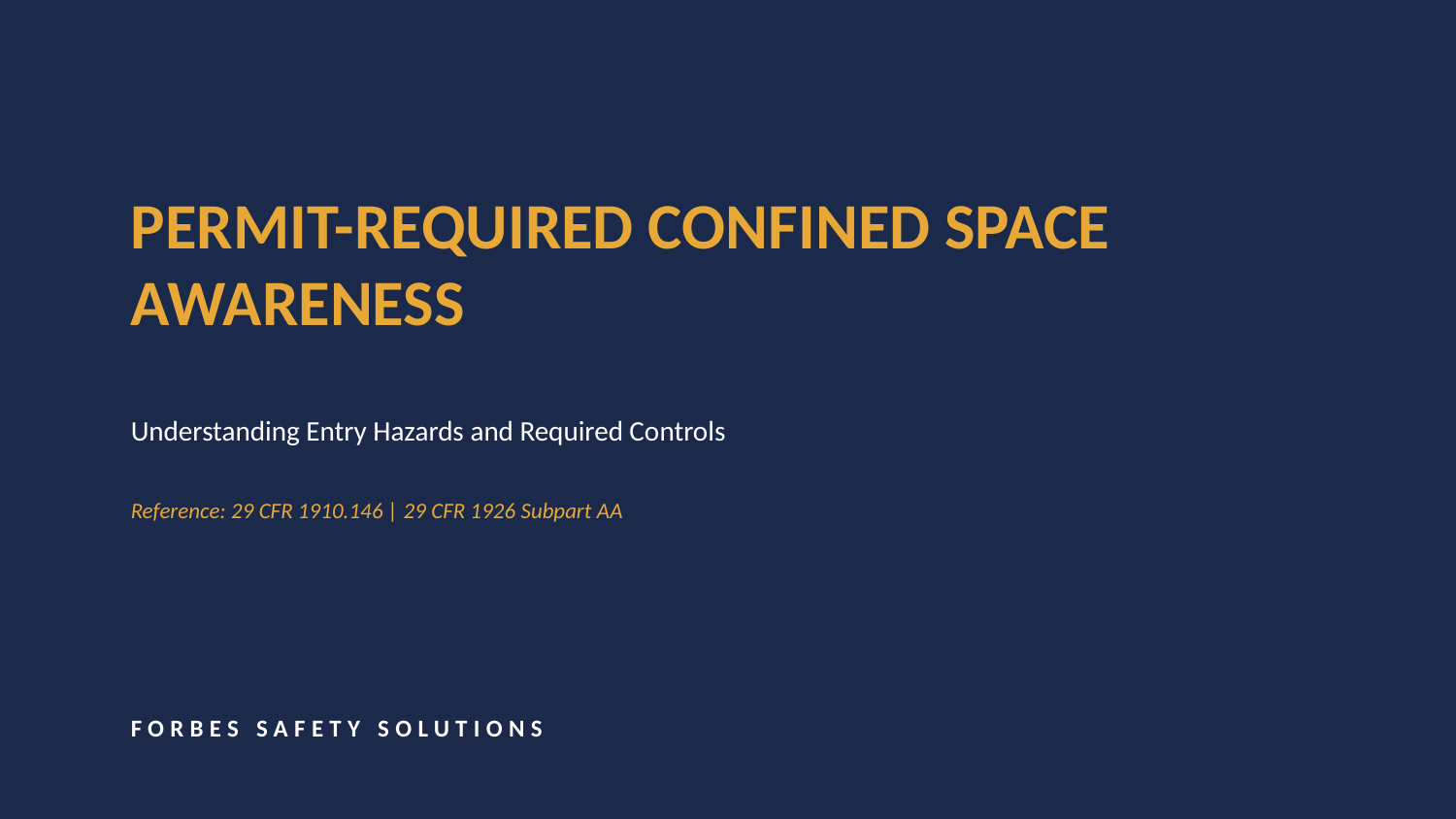

PERMIT-REQUIRED CONFINED SPACE AWARENESS
Understanding Entry Hazards and Required Controls
Reference: 29 CFR 1910.146 | 29 CFR 1926 Subpart AA
FORBES SAFETY SOLUTIONS